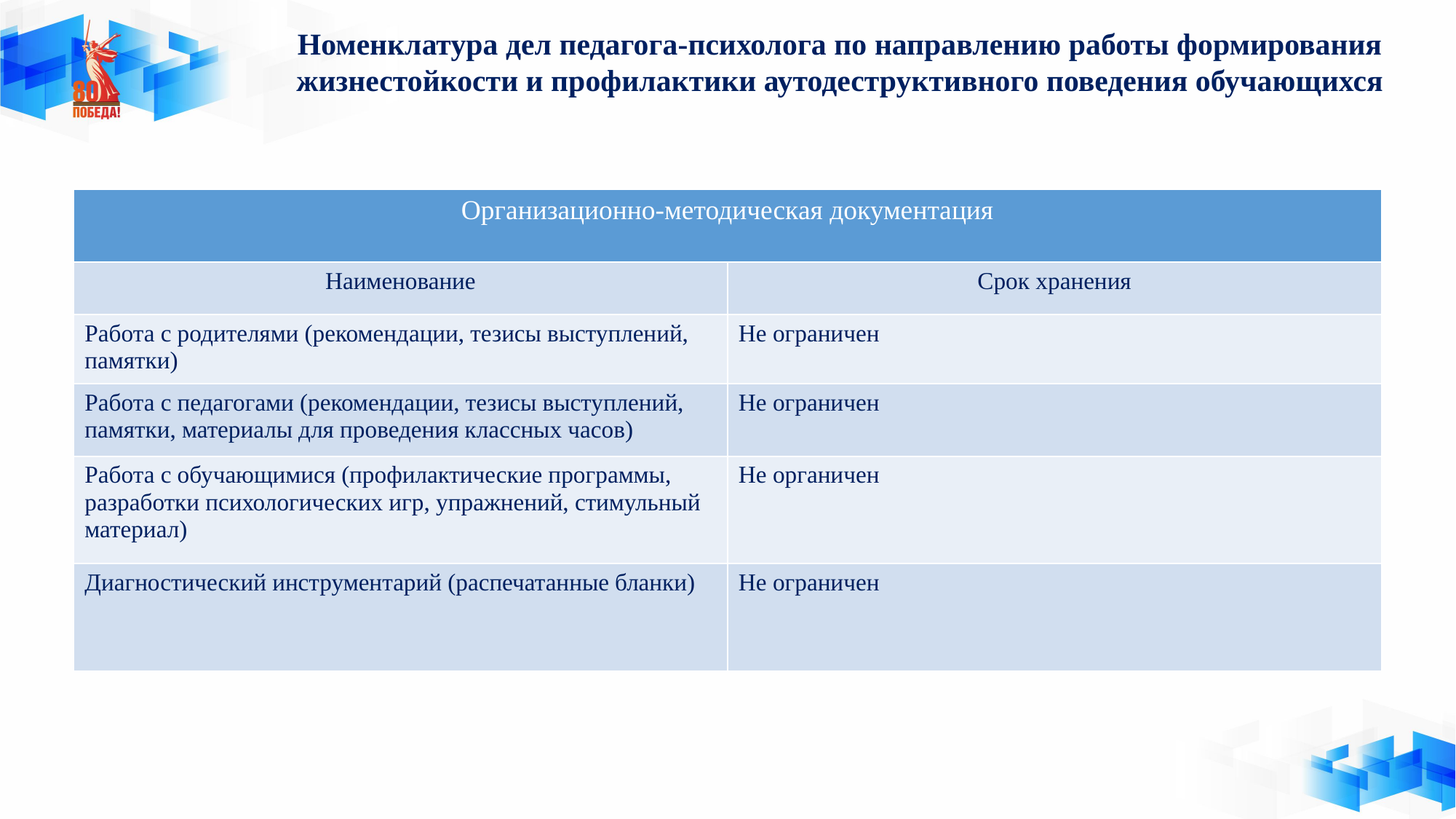

Номенклатура дел педагога-психолога по направлению работы формирования жизнестойкости и профилактики аутодеструктивного поведения обучающихся
| Организационно-методическая документация |  |
| --- | --- |
| Наименование | Срок хранения |
| Работа с родителями (рекомендации, тезисы выступлений, памятки) | Не ограничен |
| Работа с педагогами (рекомендации, тезисы выступлений, памятки, материалы для проведения классных часов) | Не ограничен |
| Работа с обучающимися (профилактические программы, разработки психологических игр, упражнений, стимульный материал) | Не органичен |
| Диагностический инструментарий (распечатанные бланки) | Не ограничен |